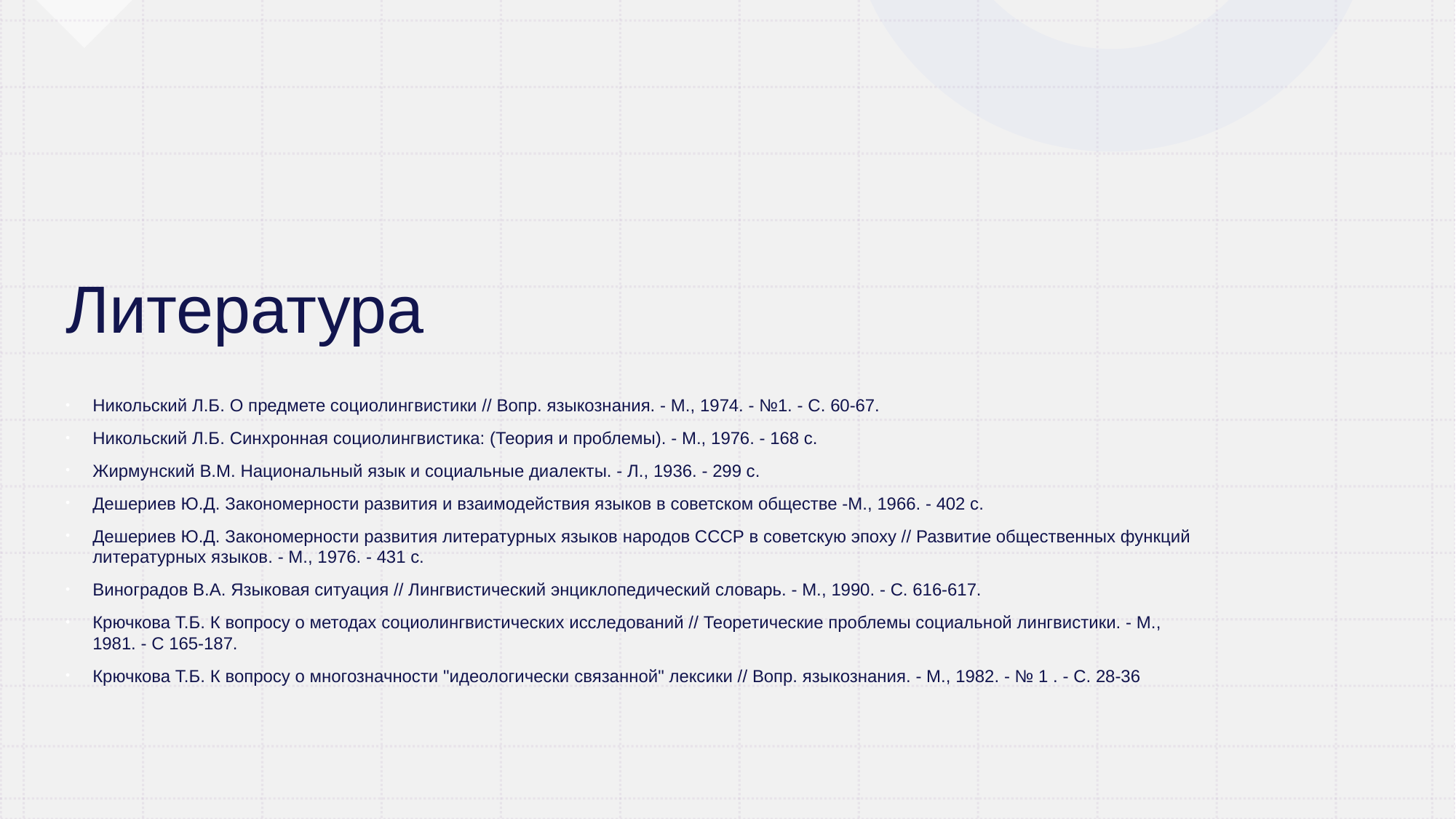

# Литература
Никольский Л.Б. О предмете социолингвистики // Вопр. языкознания. - М., 1974. - №1. - С. 60-67.
Никольский Л.Б. Синхронная социолингвистика: (Теория и проблемы). - М., 1976. - 168 с.
Жирмунский В.М. Национальный язык и социальные диалекты. - Л., 1936. - 299 с.
Дешериев Ю.Д. Закономерности развития и взаимодействия языков в советском обществе -М., 1966. - 402 с.
Дешериев Ю.Д. Закономерности развития литературных языков народов СССР в советскую эпоху // Развитие общественных функций литературных языков. - М., 1976. - 431 с.
Виноградов В.А. Языковая ситуация // Лингвистический энциклопедический словарь. - М., 1990. - С. 616-617.
Крючкова Т.Б. К вопросу о методах социолингвистических исследований // Теоретические проблемы социальной лингвистики. - М., 1981. - С 165-187.
Крючкова Т.Б. К вопросу о многозначности "идеологически связанной" лексики // Вопр. языкознания. - М., 1982. - № 1 . - С. 28-36